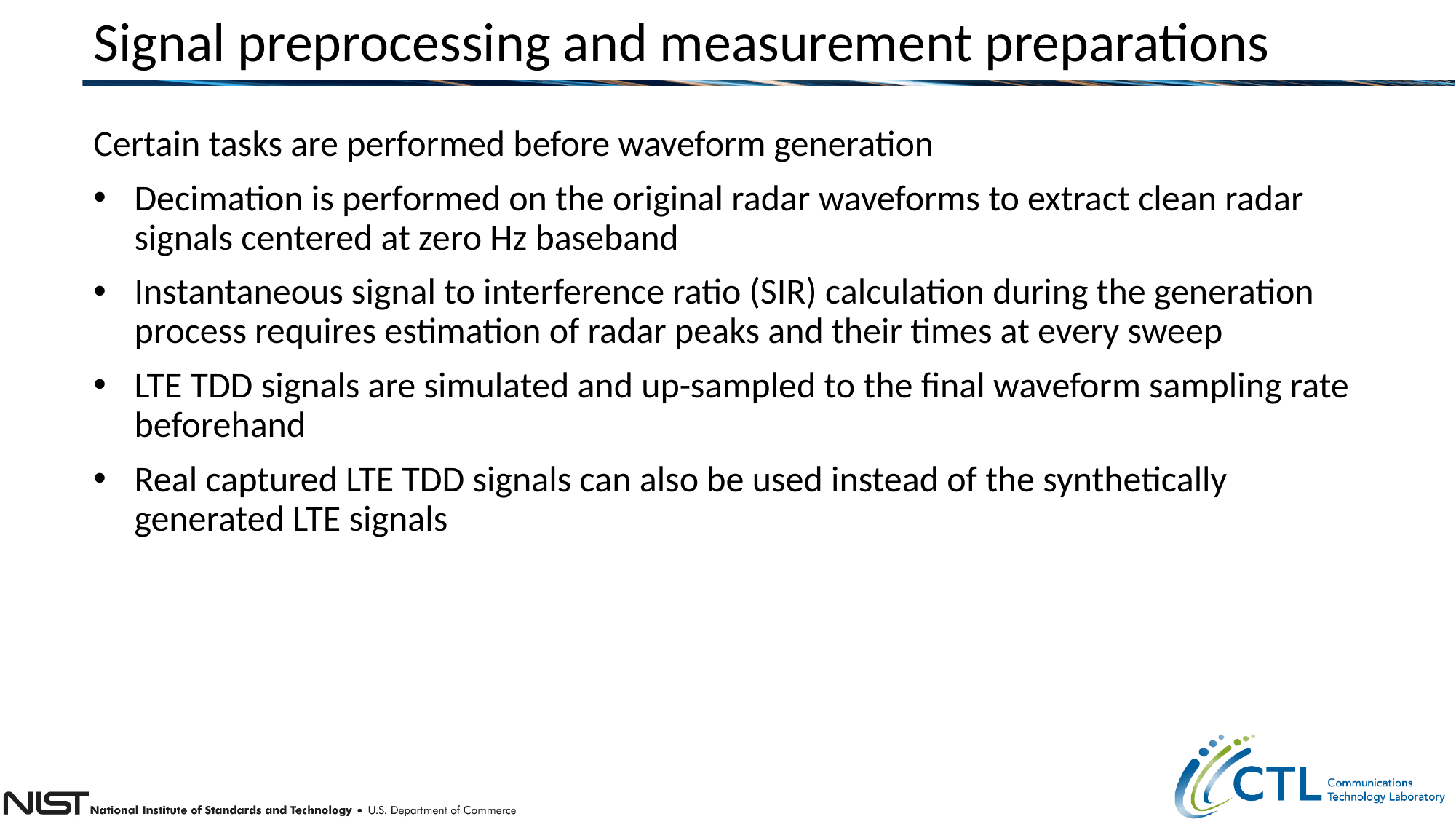

# Signal preprocessing and measurement preparations
Certain tasks are performed before waveform generation
Decimation is performed on the original radar waveforms to extract clean radar signals centered at zero Hz baseband
Instantaneous signal to interference ratio (SIR) calculation during the generation process requires estimation of radar peaks and their times at every sweep
LTE TDD signals are simulated and up-sampled to the final waveform sampling rate beforehand
Real captured LTE TDD signals can also be used instead of the synthetically generated LTE signals